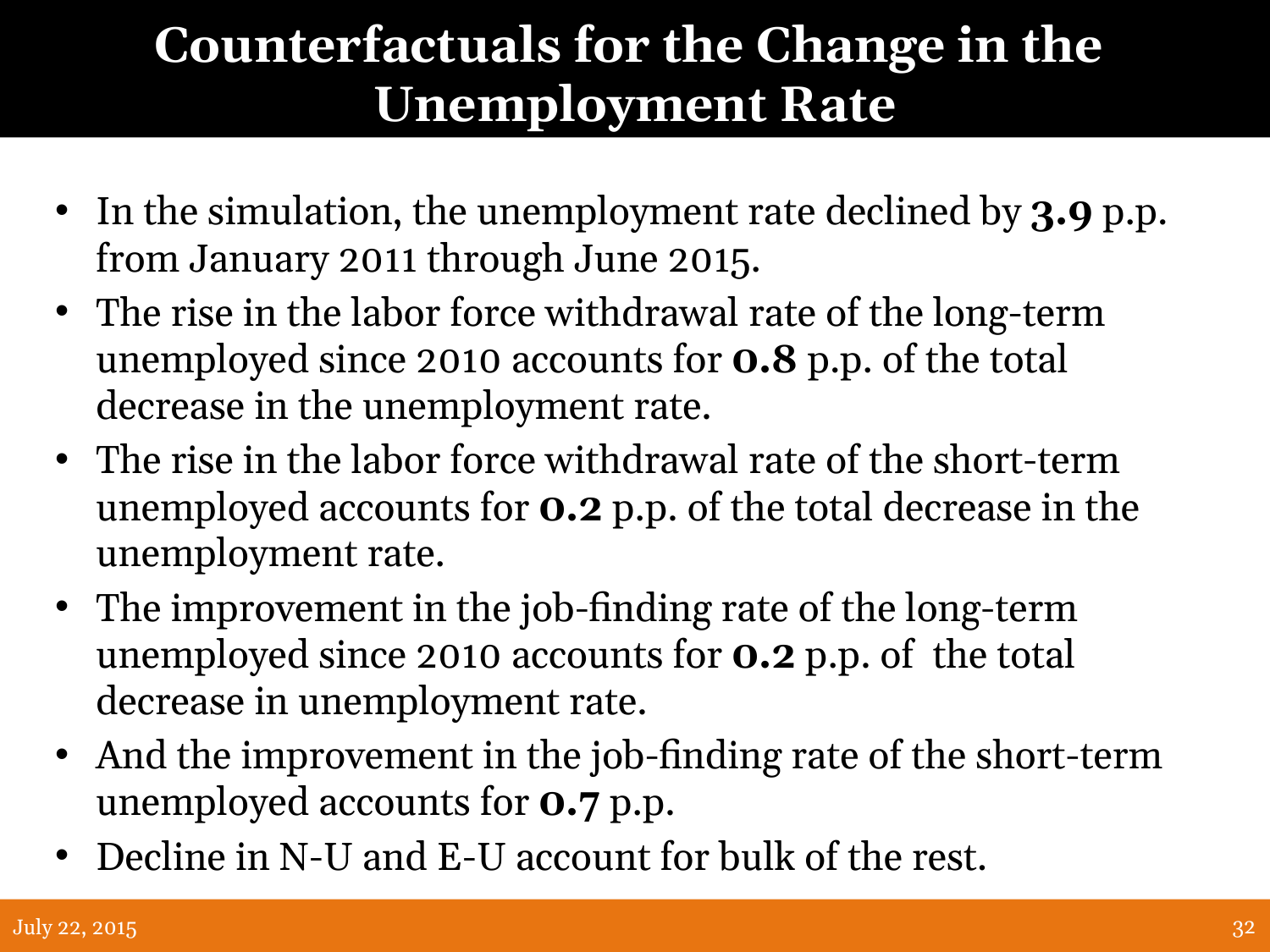

# Counterfactuals for the Change in the Unemployment Rate
In the simulation, the unemployment rate declined by 3.9 p.p. from January 2011 through June 2015.
The rise in the labor force withdrawal rate of the long-term unemployed since 2010 accounts for 0.8 p.p. of the total decrease in the unemployment rate.
The rise in the labor force withdrawal rate of the short-term unemployed accounts for 0.2 p.p. of the total decrease in the unemployment rate.
The improvement in the job-finding rate of the long-term unemployed since 2010 accounts for 0.2 p.p. of  the total decrease in unemployment rate.
And the improvement in the job-finding rate of the short-term unemployed accounts for 0.7 p.p.
Decline in N-U and E-U account for bulk of the rest.

July 22, 2015
32